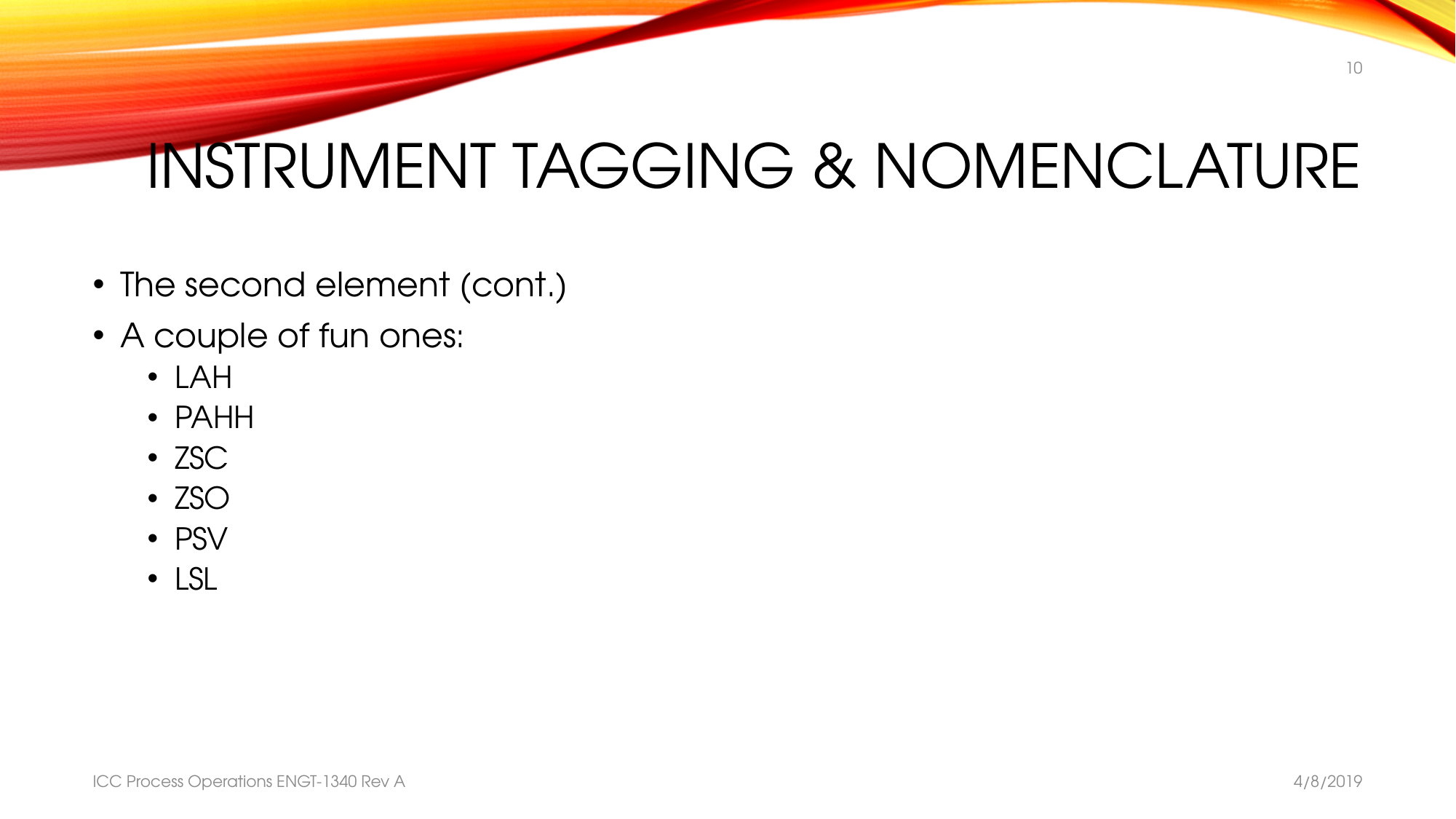

10
# Instrument tagging & nomenclature
The second element (cont.)
A couple of fun ones:
LAH
PAHH
ZSC
ZSO
PSV
LSL
ICC Process Operations ENGT-1340 Rev A
4/8/2019